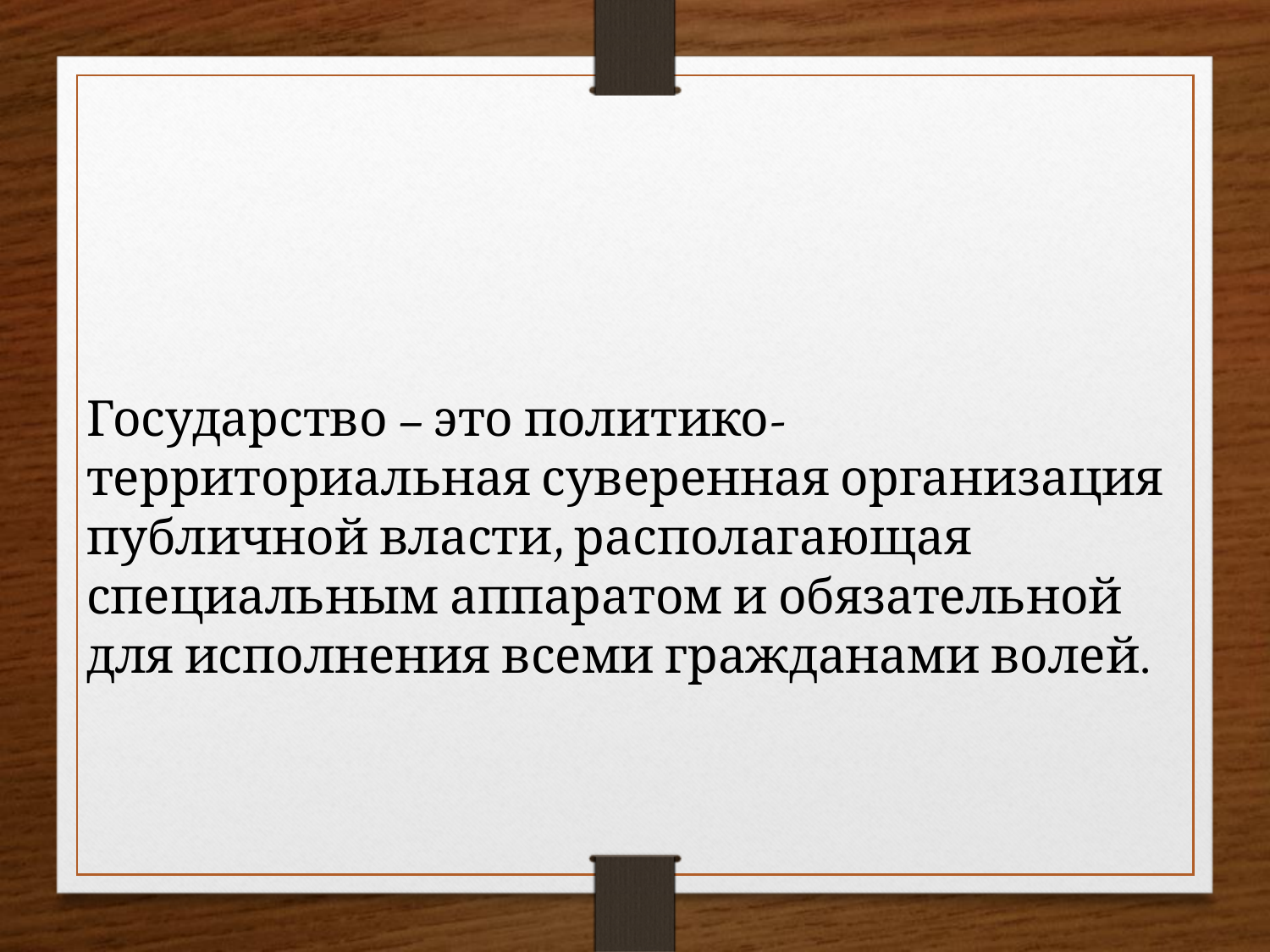

Государство – это политико-территориальная суверенная организация публичной власти, располагающая специальным аппаратом и обязательной для исполнения всеми гражданами волей.